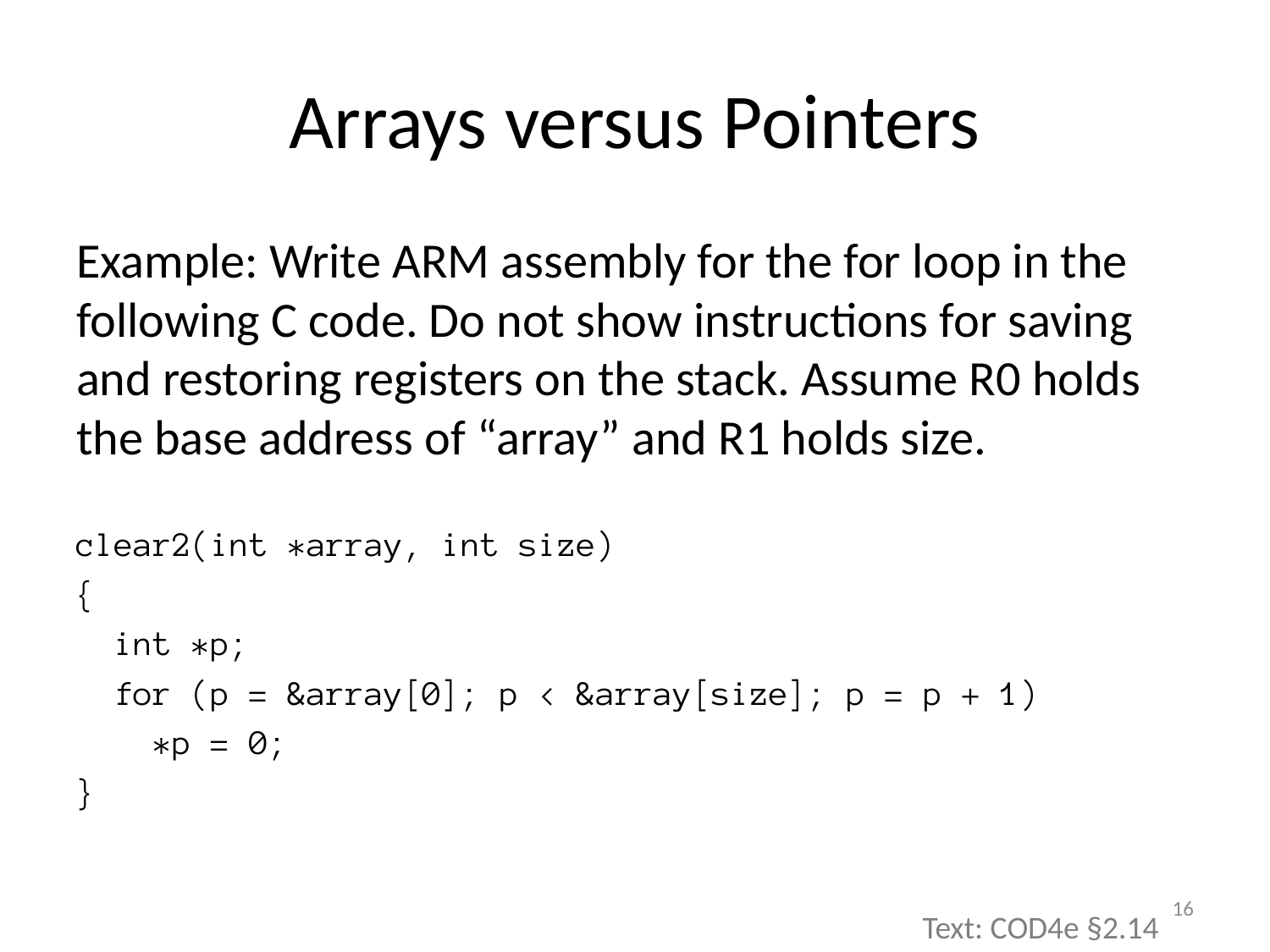

# Arrays versus Pointers
Example: Write ARM assembly for the for loop in the following C code. Do not show instructions for saving and restoring registers on the stack. Assume R0 holds the base address of “array” and R1 holds size.

clear2(int *array, int size)
{
  int *p;
  for (p = &array[0]; p < &array[size]; p = p + 1)
    *p = 0;
}
16
Text: COD4e §2.14